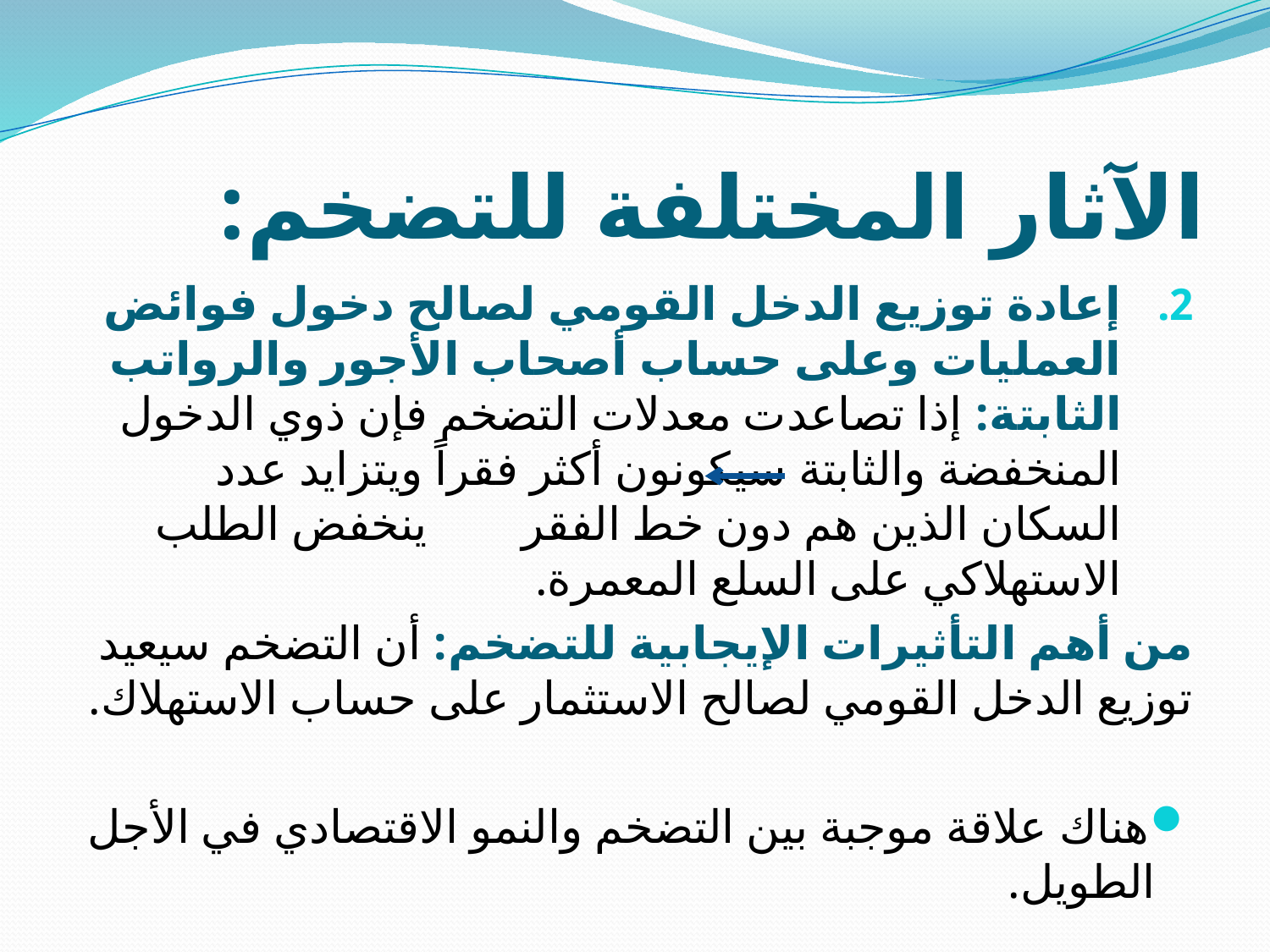

# الآثار المختلفة للتضخم:
إعادة توزيع الدخل القومي لصالح دخول فوائض العمليات وعلى حساب أصحاب الأجور والرواتب الثابتة: إذا تصاعدت معدلات التضخم فإن ذوي الدخول المنخفضة والثابتة سيكونون أكثر فقراً ويتزايد عدد السكان الذين هم دون خط الفقر        ينخفض الطلب الاستهلاكي على السلع المعمرة.
من أهم التأثيرات الإيجابية للتضخم: أن التضخم سيعيد توزيع الدخل القومي لصالح الاستثمار على حساب الاستهلاك.

هناك علاقة موجبة بين التضخم والنمو الاقتصادي في الأجل الطويل.